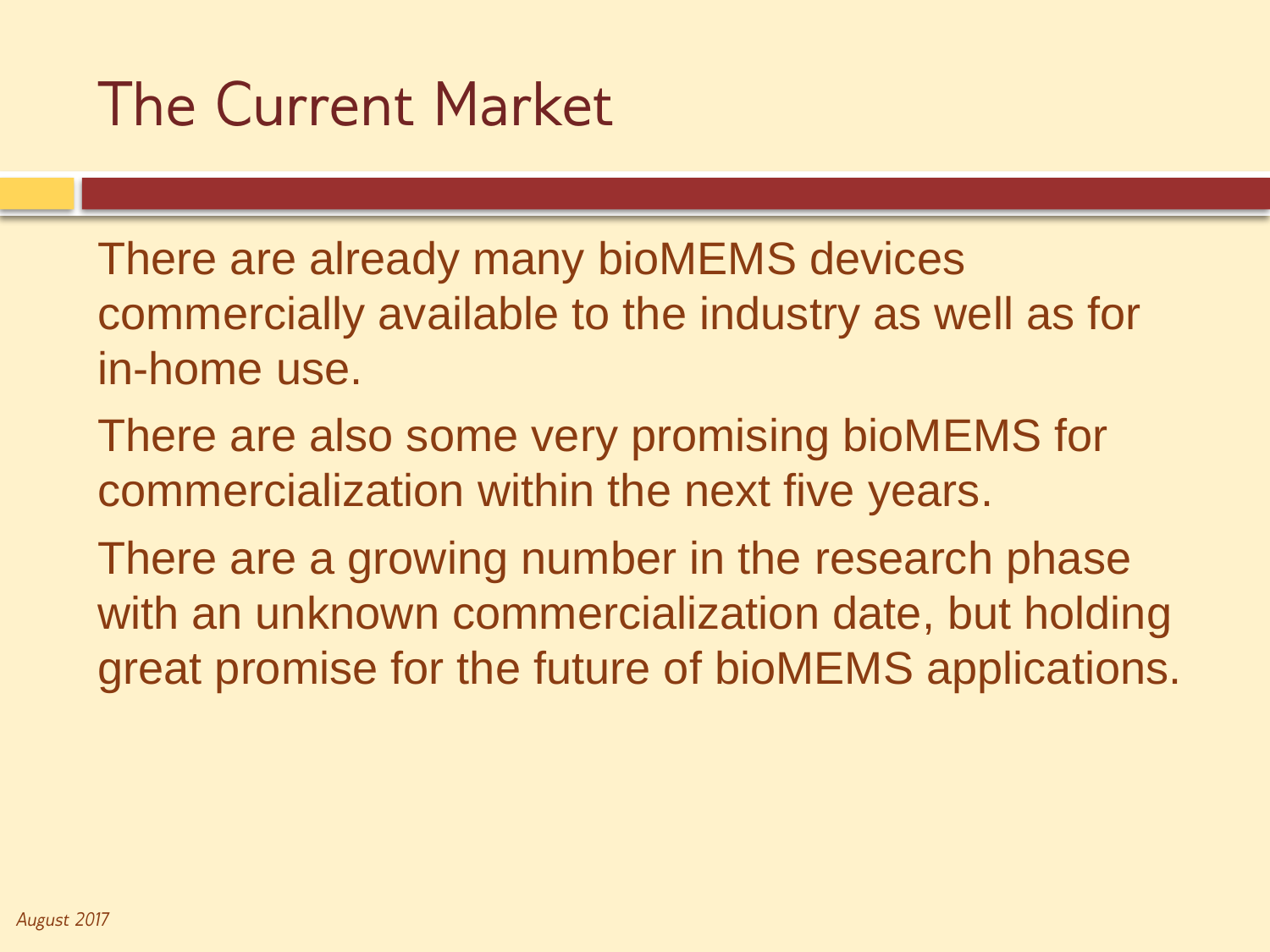

# The Current Market
There are already many bioMEMS devices commercially available to the industry as well as for in-home use.
There are also some very promising bioMEMS for commercialization within the next five years.
There are a growing number in the research phase with an unknown commercialization date, but holding great promise for the future of bioMEMS applications.